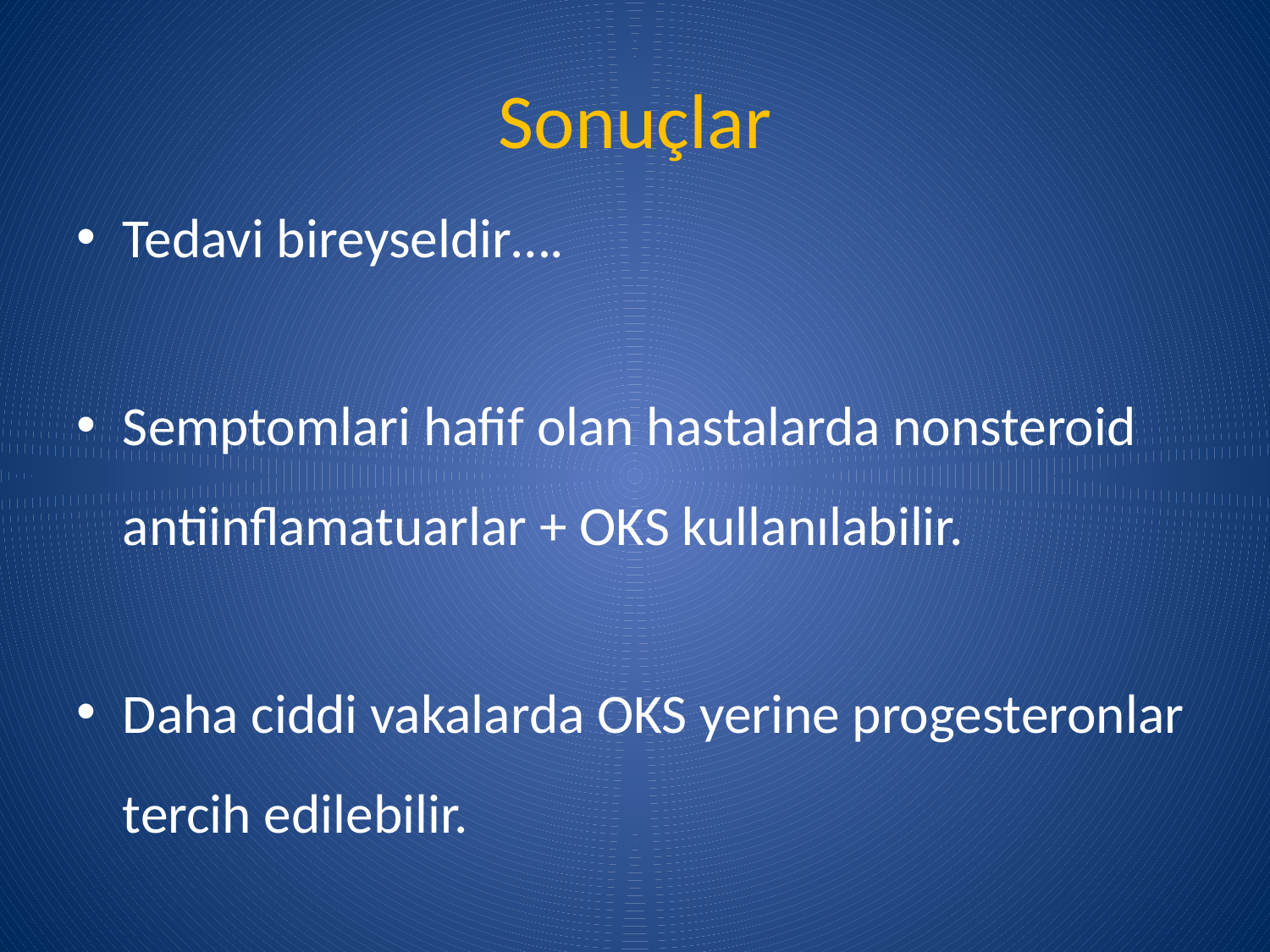

# Sonuçlar
Tedavi bireyseldir….

Semptomlari hafif olan hastalarda nonsteroid antiinflamatuarlar + OKS kullanılabilir.

Daha ciddi vakalarda OKS yerine progesteronlar tercih edilebilir.